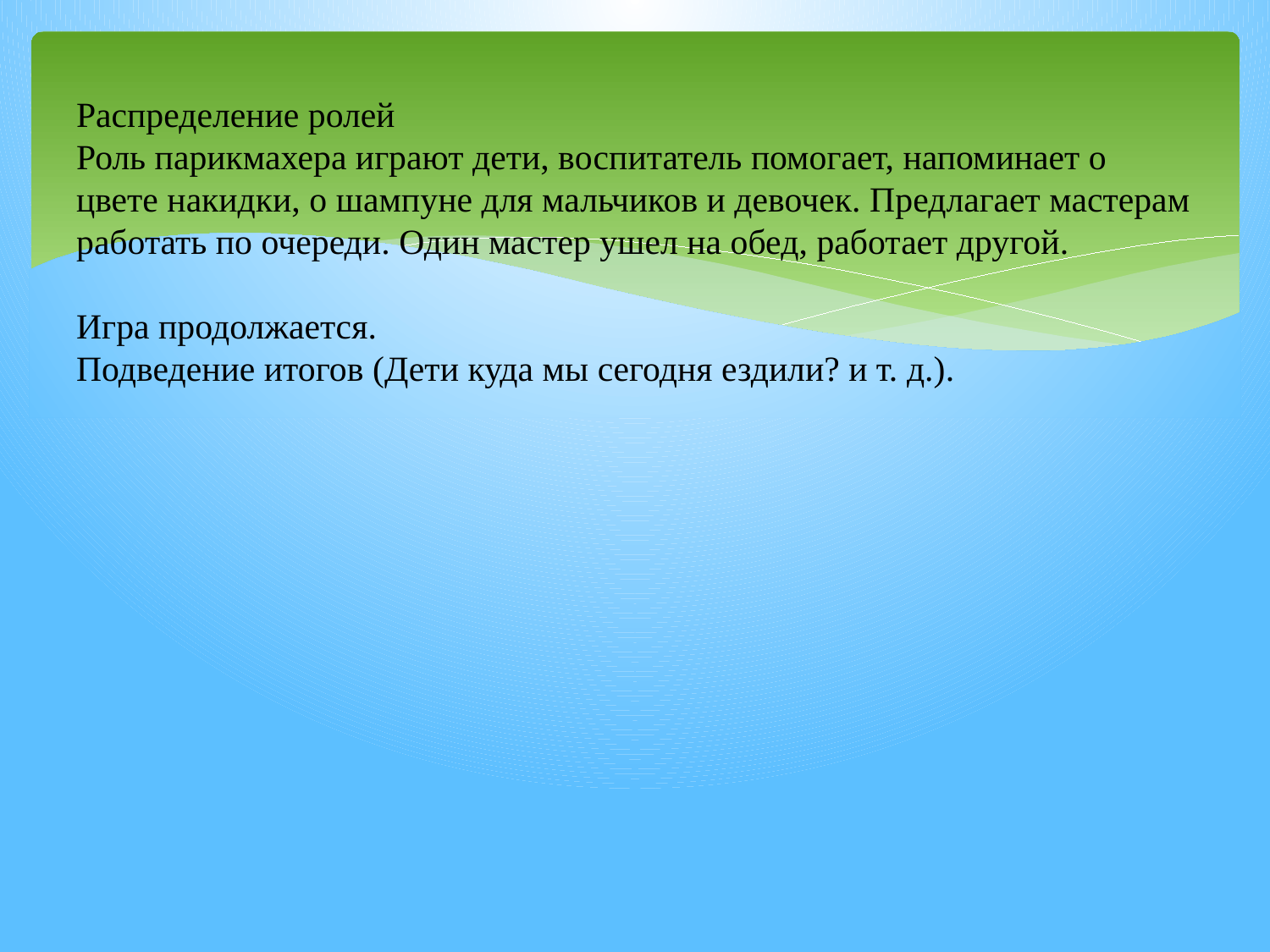

# Распределение ролей Роль парикмахера играют дети, воспитатель помогает, напоминает о цвете накидки, о шампуне для мальчиков и девочек. Предлагает мастерам работать по очереди. Один мастер ушел на обед, работает другой.   Игра продолжается. Подведение итогов (Дети куда мы сегодня ездили? и т. д.).